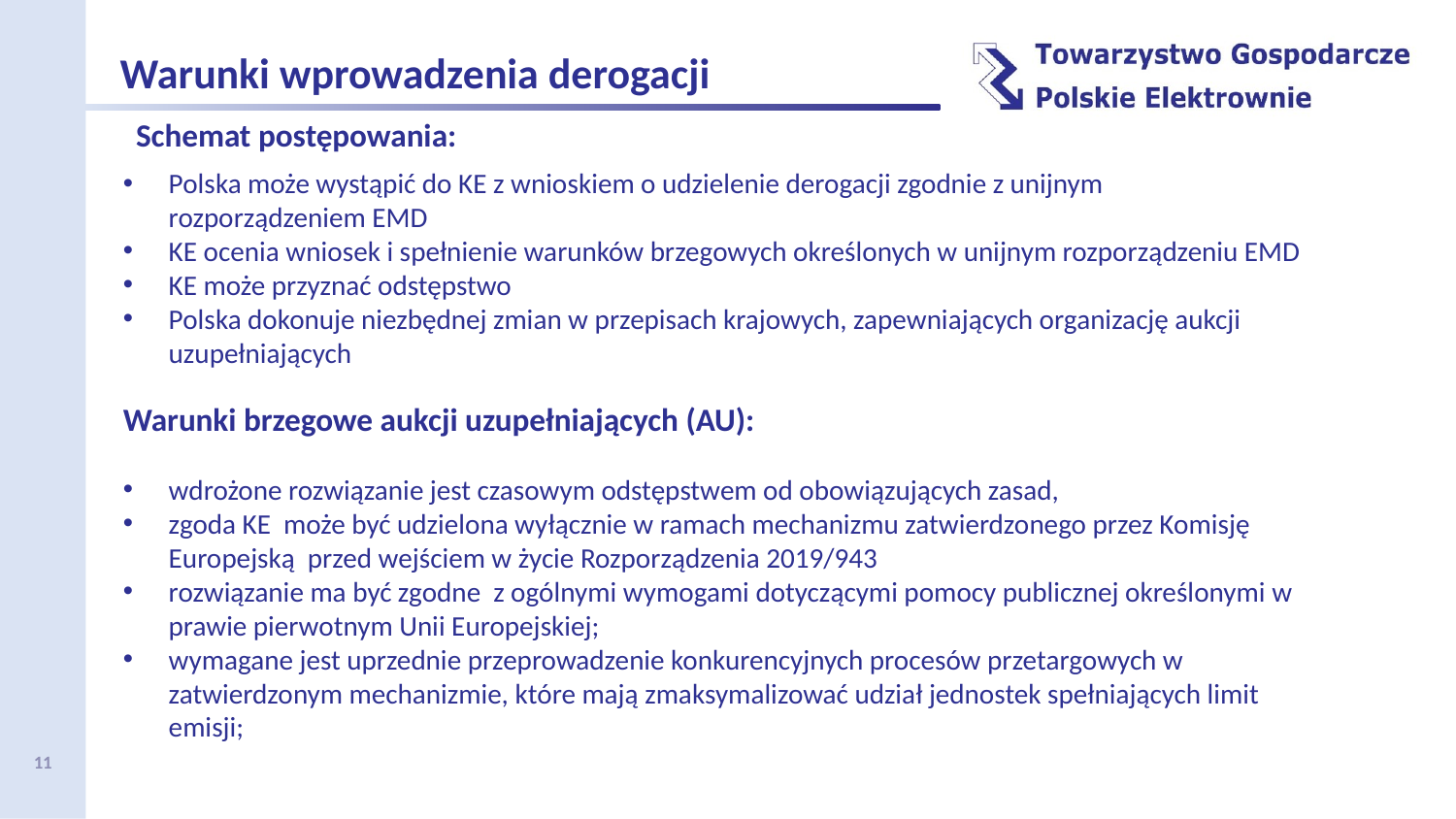

Warunki wprowadzenia derogacji
Schemat postępowania:
Polska może wystąpić do KE z wnioskiem o udzielenie derogacji zgodnie z unijnym rozporządzeniem EMD
KE ocenia wniosek i spełnienie warunków brzegowych określonych w unijnym rozporządzeniu EMD
KE może przyznać odstępstwo
Polska dokonuje niezbędnej zmian w przepisach krajowych, zapewniających organizację aukcji uzupełniających
Warunki brzegowe aukcji uzupełniających (AU):

wdrożone rozwiązanie jest czasowym odstępstwem od obowiązujących zasad,
zgoda KE  może być udzielona wyłącznie w ramach mechanizmu zatwierdzonego przez Komisję Europejską  przed wejściem w życie Rozporządzenia 2019/943
rozwiązanie ma być zgodne  z ogólnymi wymogami dotyczącymi pomocy publicznej określonymi w prawie pierwotnym Unii Europejskiej;
wymagane jest uprzednie przeprowadzenie konkurencyjnych procesów przetargowych w zatwierdzonym mechanizmie, które mają zmaksymalizować udział jednostek spełniających limit emisji;

11